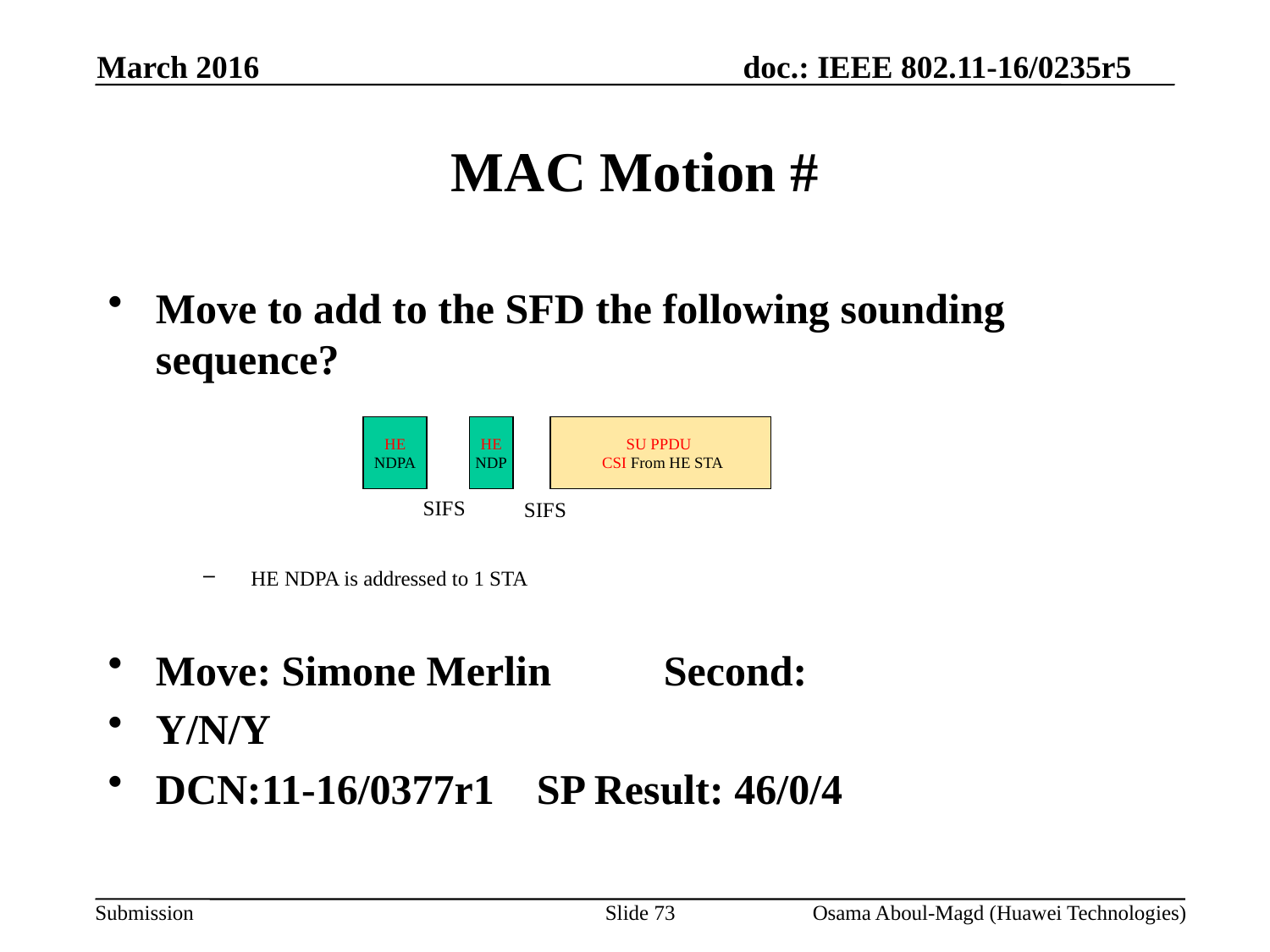

March 2016
# MAC Motion #
Move to add to the SFD the following sounding sequence?

HE NDPA is addressed to 1 STA

Move: Simone Merlin	Second:
Y/N/Y
DCN:11-16/0377r1	SP Result: 46/0/4

SU PPDU
 CSI From HE STA
HE
NDPA
HE
NDP
SIFS
SIFS
Slide 73
Osama Aboul-Magd (Huawei Technologies)